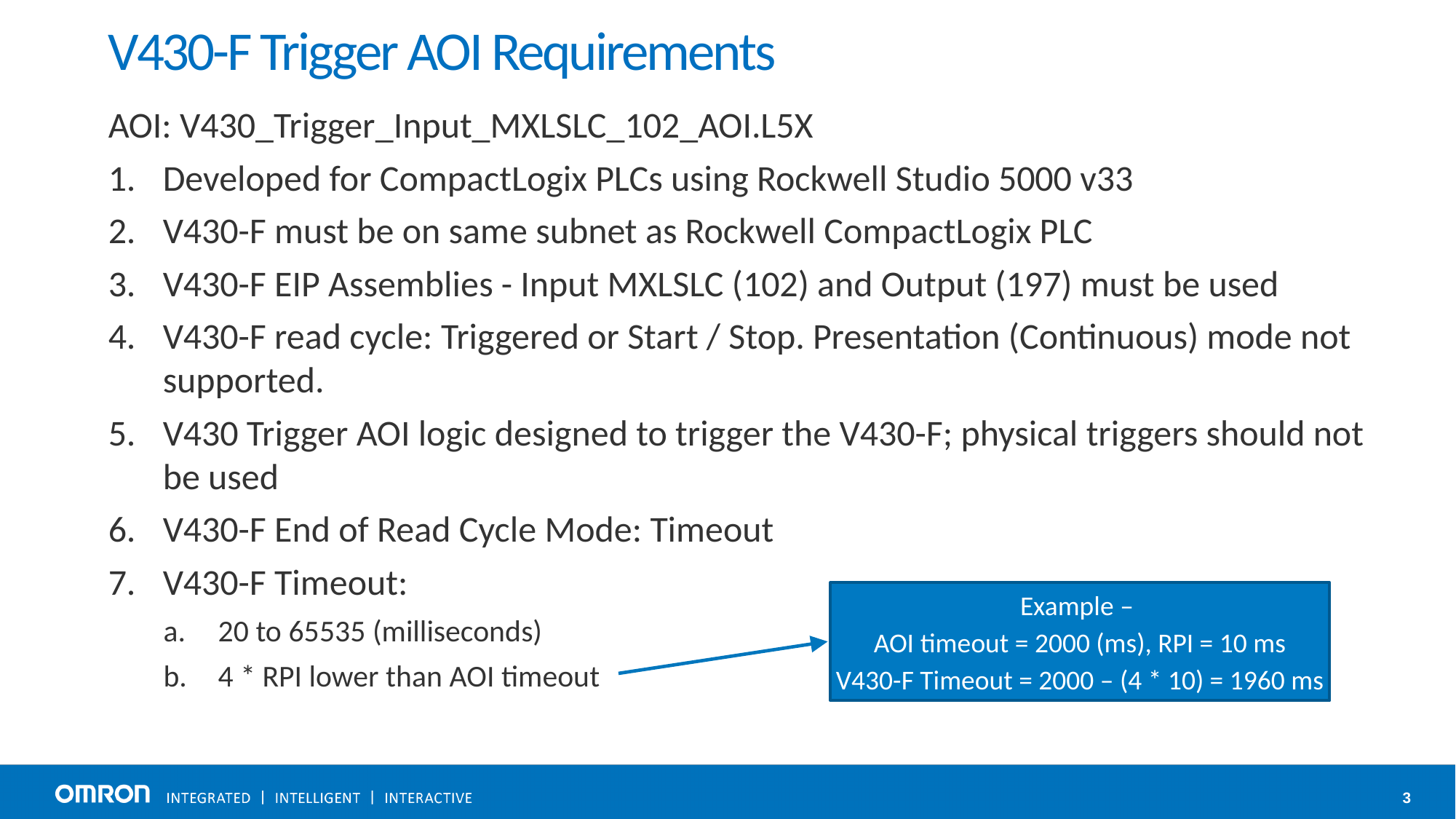

# V430-F Trigger AOI Requirements
AOI: V430_Trigger_Input_MXLSLC_102_AOI.L5X
Developed for CompactLogix PLCs using Rockwell Studio 5000 v33
V430-F must be on same subnet as Rockwell CompactLogix PLC
V430-F EIP Assemblies - Input MXLSLC (102) and Output (197) must be used
V430-F read cycle: Triggered or Start / Stop. Presentation (Continuous) mode not supported.
V430 Trigger AOI logic designed to trigger the V430-F; physical triggers should not be used
V430-F End of Read Cycle Mode: Timeout
V430-F Timeout:
20 to 65535 (milliseconds)
4 * RPI lower than AOI timeout

Example –
AOI timeout = 2000 (ms), RPI = 10 ms
V430-F Timeout = 2000 – (4 * 10) = 1960 ms
3